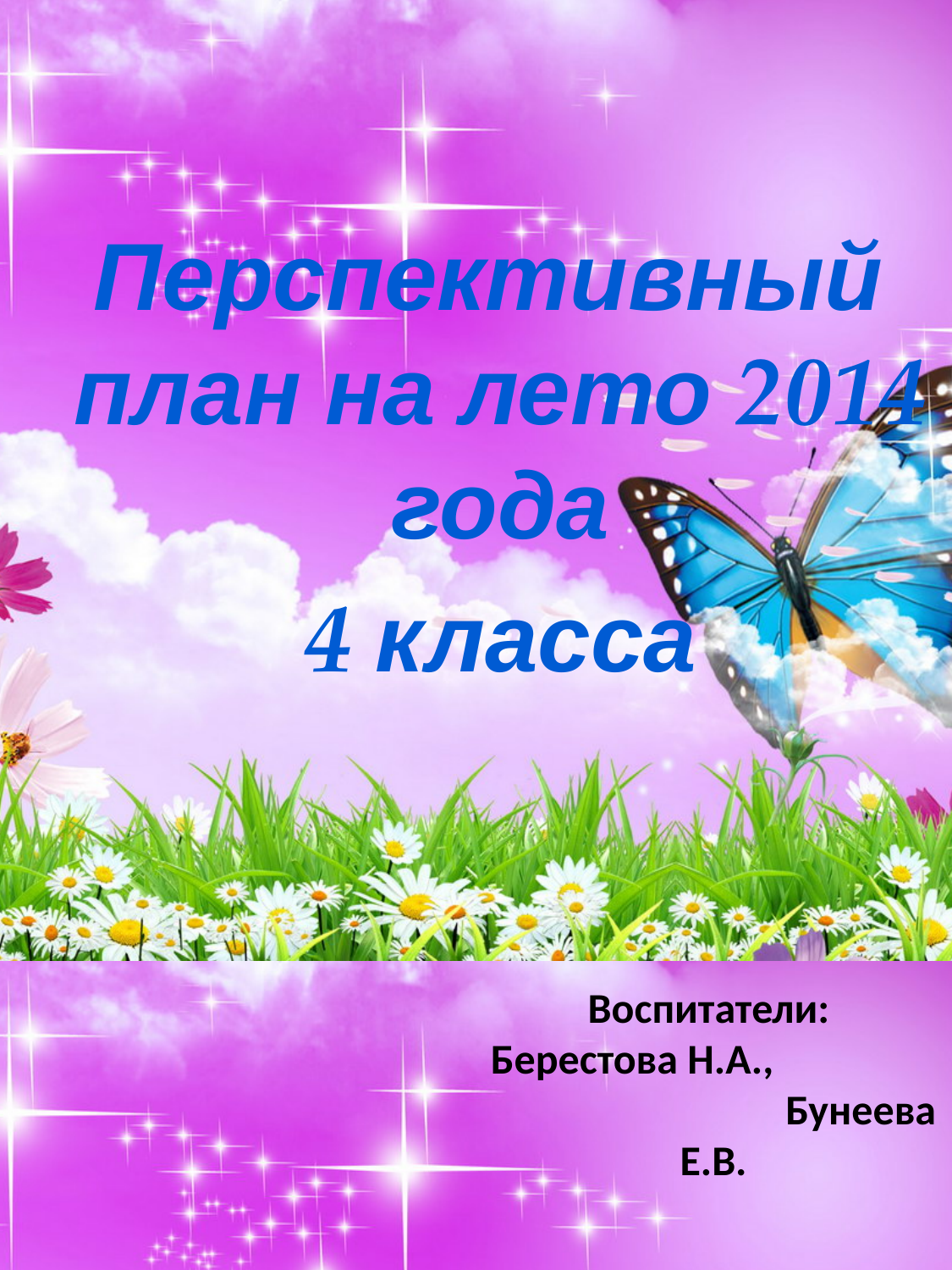

Перспективный   план на лето 2014 года
4 класса

Воспитатели:
Берестова Н.А.,                                                 Бунеева Е.В.